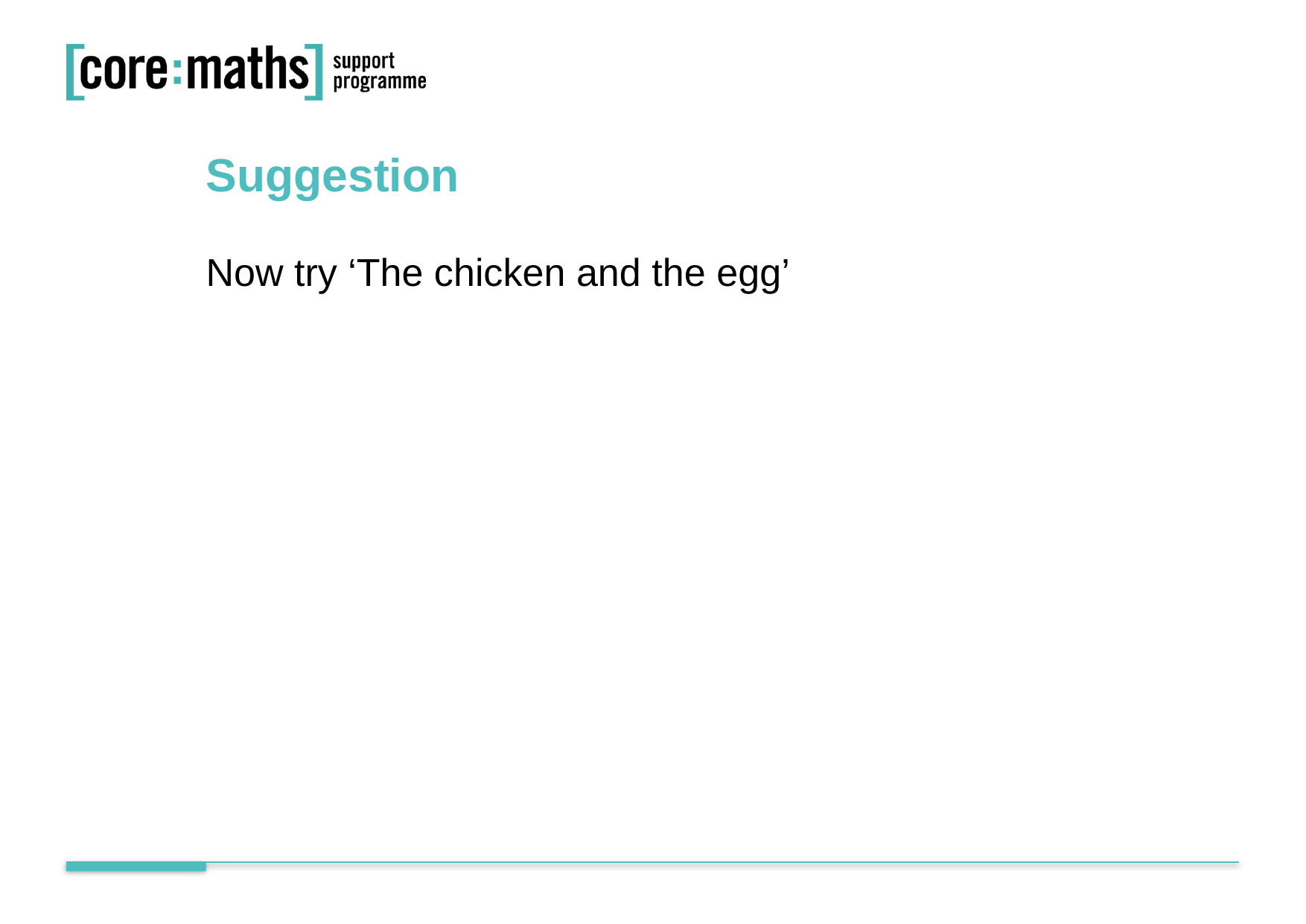

Suggestion
Now try ‘The chicken and the egg’